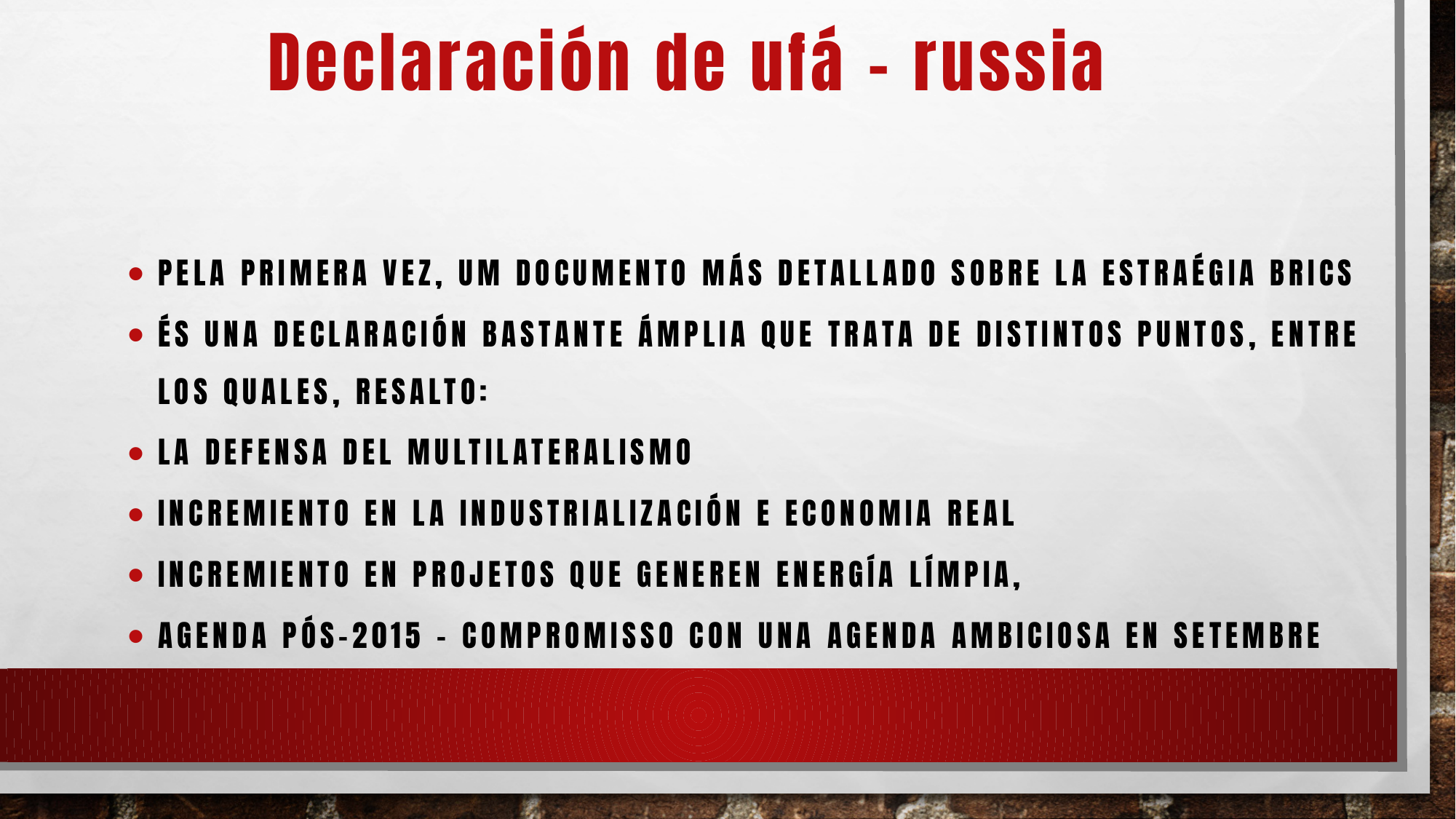

# Declaración de ufá - russia

Pela primera vez, um documento más detallado sobre la estraégia brics
És una declaración bastante ámplia que trata de distintos puntos, entre los quales, resalto:
La defensa del multilateralismo
Incremiento en la industrialización e economia real
Incremiento en projetos que generen energía límpia,
Agenda pós-2015 – compromisso con una agenda ambiciosa en setembre